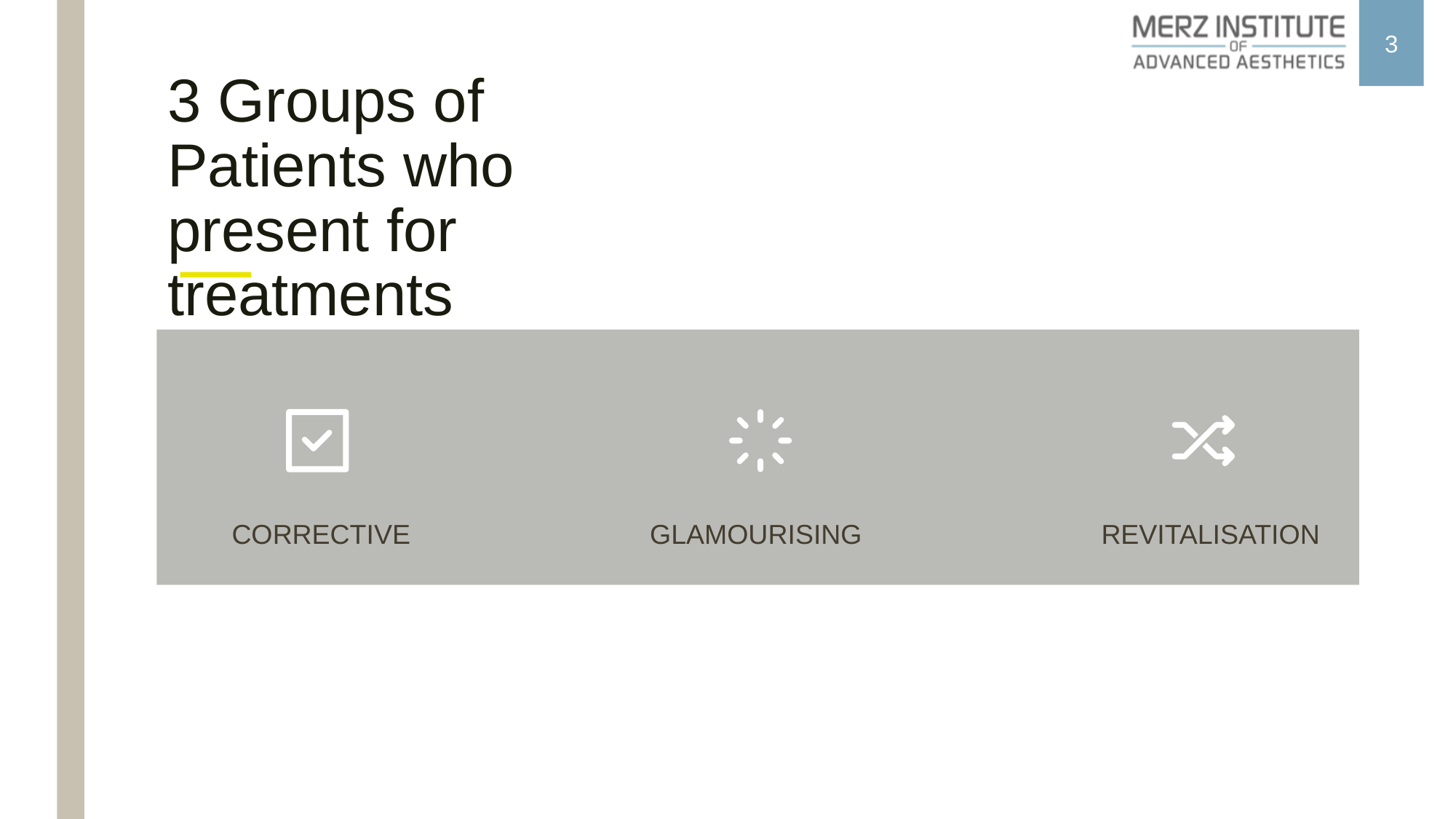

3
# 3 Groups of Patients who present for treatments

CORRECTIVE
GLAMOURISING
REVITALISATION